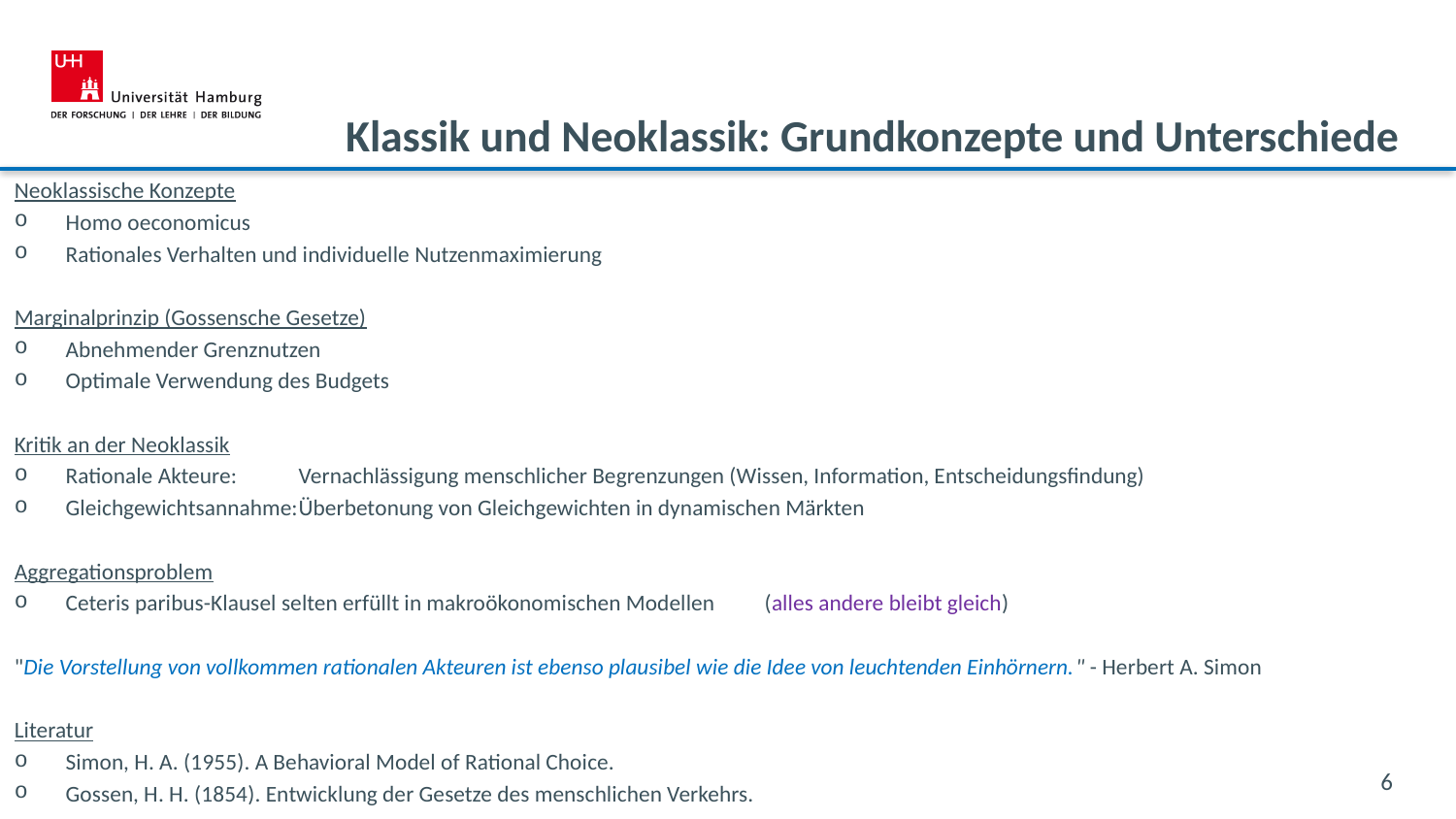

# Klassik und Neoklassik: Grundkonzepte und Unterschiede
Neoklassische Konzepte
Homo oeconomicus
Rationales Verhalten und individuelle Nutzenmaximierung

Marginalprinzip (Gossensche Gesetze)
Abnehmender Grenznutzen
Optimale Verwendung des Budgets

Kritik an der Neoklassik
Rationale Akteure:		Vernachlässigung menschlicher Begrenzungen (Wissen, Information, Entscheidungsfindung)
Gleichgewichtsannahme:	Überbetonung von Gleichgewichten in dynamischen Märkten

Aggregationsproblem
Ceteris paribus-Klausel selten erfüllt in makroökonomischen Modellen				(alles andere bleibt gleich)

"Die Vorstellung von vollkommen rationalen Akteuren ist ebenso plausibel wie die Idee von leuchtenden Einhörnern." - Herbert A. Simon

Literatur
Simon, H. A. (1955). A Behavioral Model of Rational Choice.
Gossen, H. H. (1854). Entwicklung der Gesetze des menschlichen Verkehrs.
6